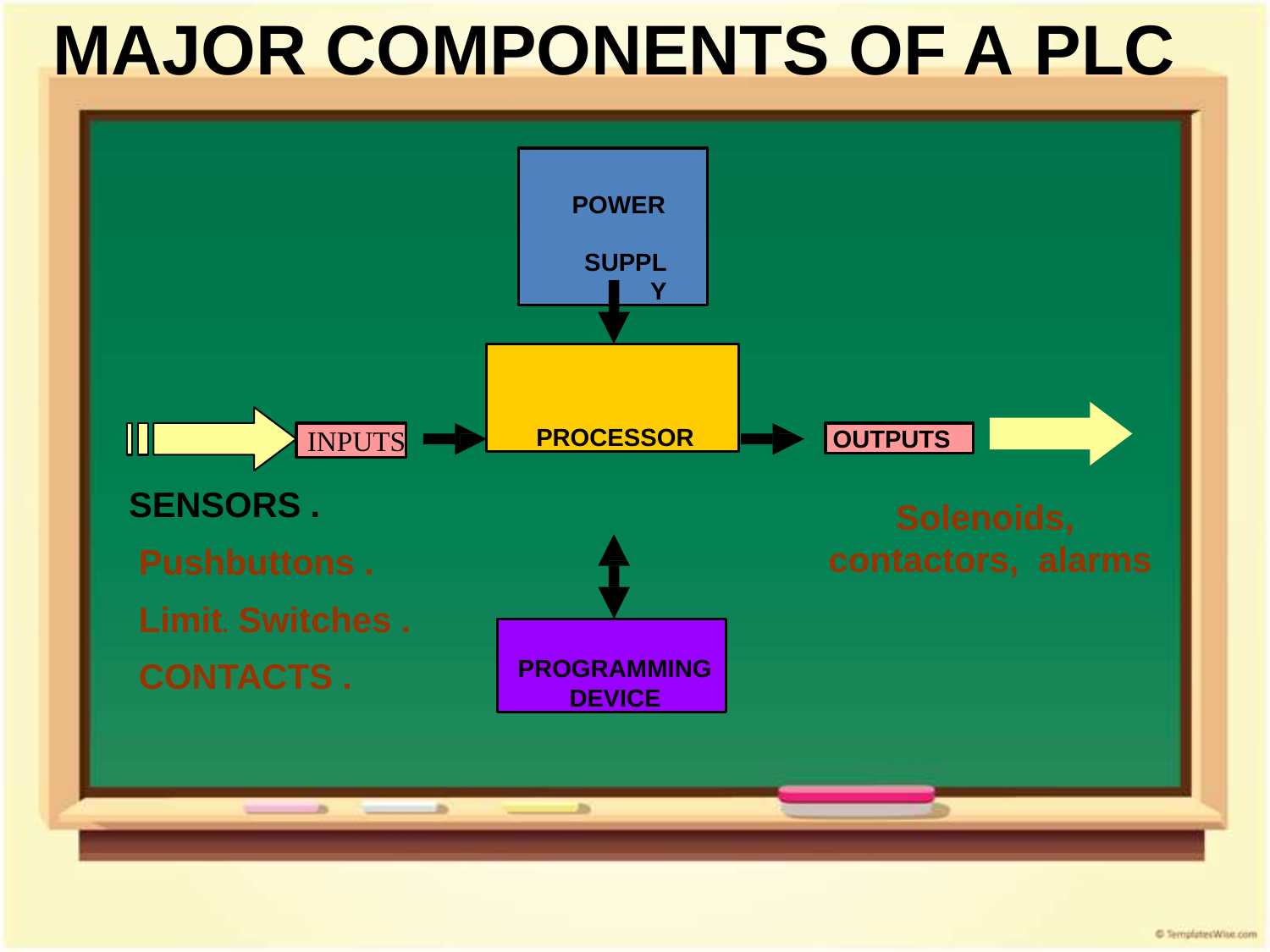

# MAJOR COMPONENTS OF A PLC

POWER  SUPPLY

PROCESSOR

INPUTS

OUTPUTS
SENSORS .
Pushbuttons .
Limit. Switches .
CONTACTS .
Solenoids,  contactors,  alarms

PROGRAMMING  DEVICE